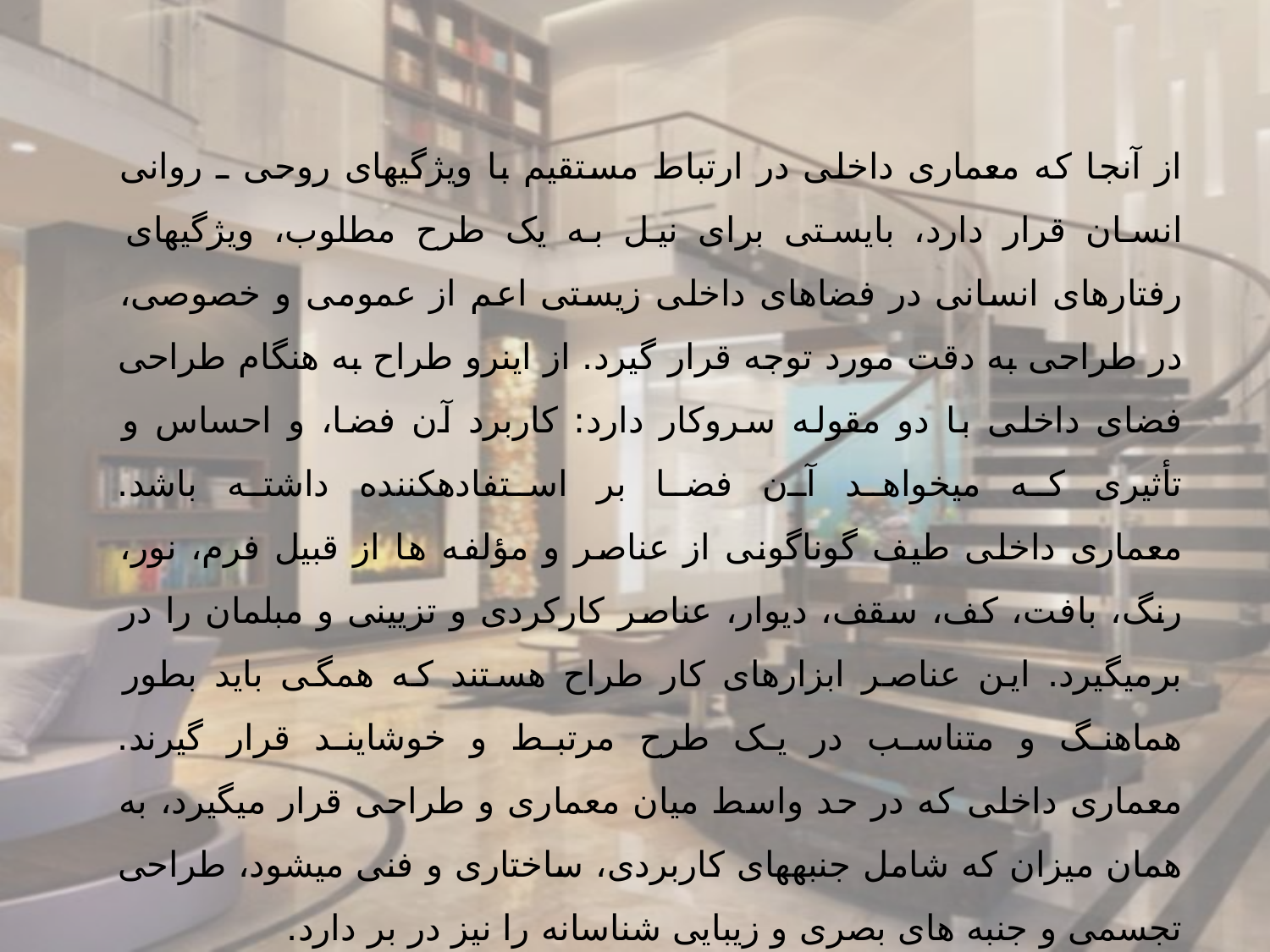

از آنجا که معماری داخلی در ارتباط مستقیم با ویژگیهای روحی ـ روانی انسان قرار دارد، بایستی برای نیل به یک طرح مطلوب، ویژگیهای رفتارهای انسانی در فضاهای داخلی زیستی اعم از عمومی و خصوصی، در طراحی به دقت مورد توجه قرار گیرد. از اینرو طراح به هنگام طراحی فضای داخلی با دو مقوله سروکار دارد: کاربرد آن فضا، و احساس و تأثیری که میخواهد آن فضا بر استفادهکننده داشته باشد.
معماری داخلی طیف گوناگونی از عناصر و مؤلفه ها از قبیل فرم، نور، رنگ، بافت، کف، سقف، دیوار، عناصر کارکردی و تزیینی و مبلمان را در برمیگیرد. این عناصر ابزارهای کار طراح هستند که همگی باید بطور هماهنگ و متناسب در یک طرح مرتبط و خوشایند قرار گیرند.
معماری داخلی که در حد واسط میان معماری و طراحی قرار میگیرد، به همان میزان که شامل جنبه­های کاربردی، ساختاری و فنی میشود، طراحی تجسمی و جنبه های بصری و زیبایی شناسانه را نیز در بر دارد.